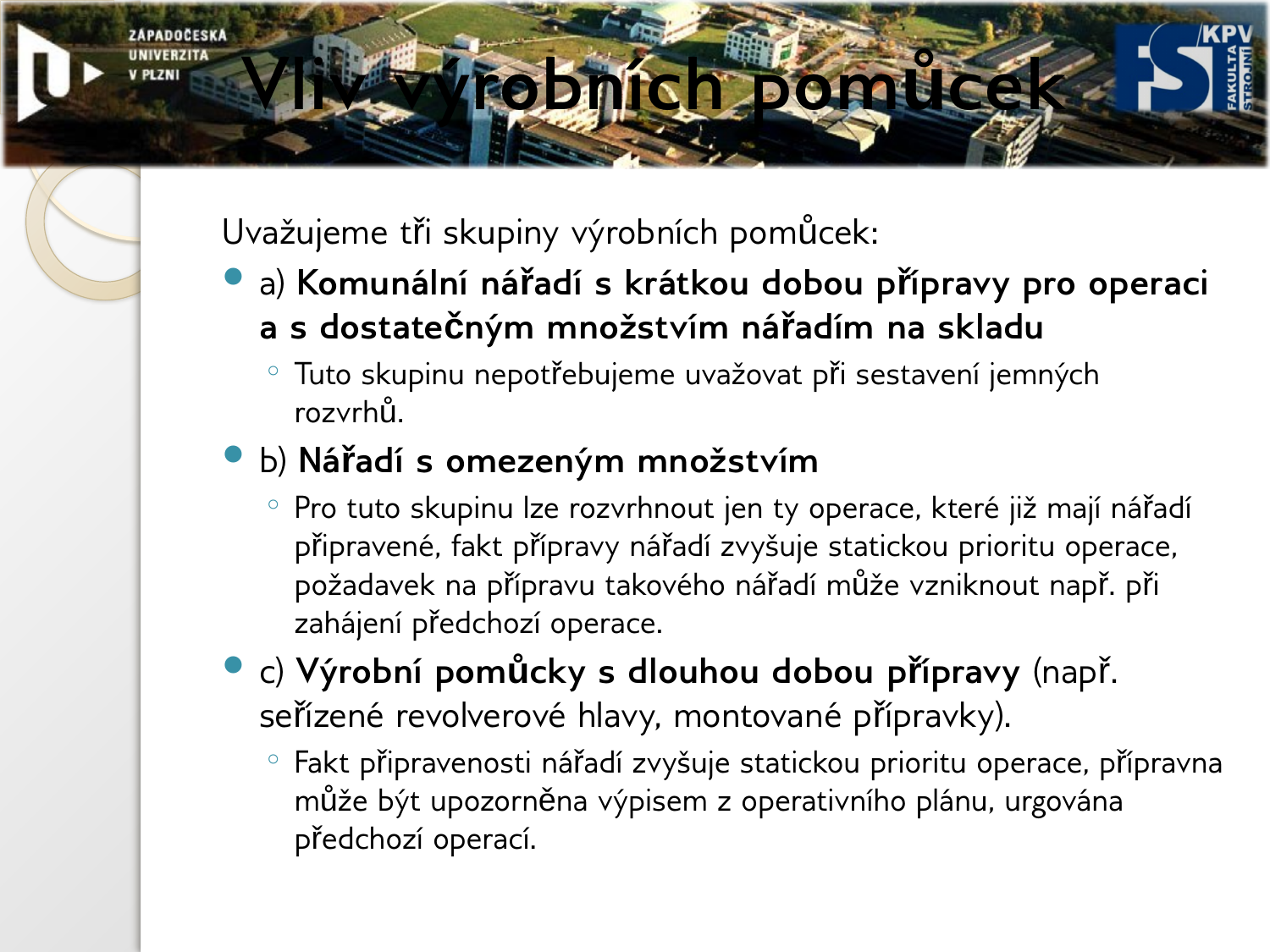

# Vliv výrobních pomůcek
Uvažujeme tři skupiny výrobních pomůcek:
a) Komunální nářadí s krátkou dobou přípravy pro operaci a s dostatečným množstvím nářadím na skladu
Tuto skupinu nepotřebujeme uvažovat při sestavení jemných rozvrhů.
b) Nářadí s omezeným množstvím
Pro tuto skupinu lze rozvrhnout jen ty operace, které již mají nářadí připravené, fakt přípravy nářadí zvyšuje statickou prioritu operace, požadavek na přípravu takového nářadí může vzniknout např. při zahájení předchozí operace.
c) Výrobní pomůcky s dlouhou dobou přípravy (např. seřízené revolverové hlavy, montované přípravky).
Fakt připravenosti nářadí zvyšuje statickou prioritu operace, přípravna může být upozorněna výpisem z operativního plánu, urgována předchozí operací.